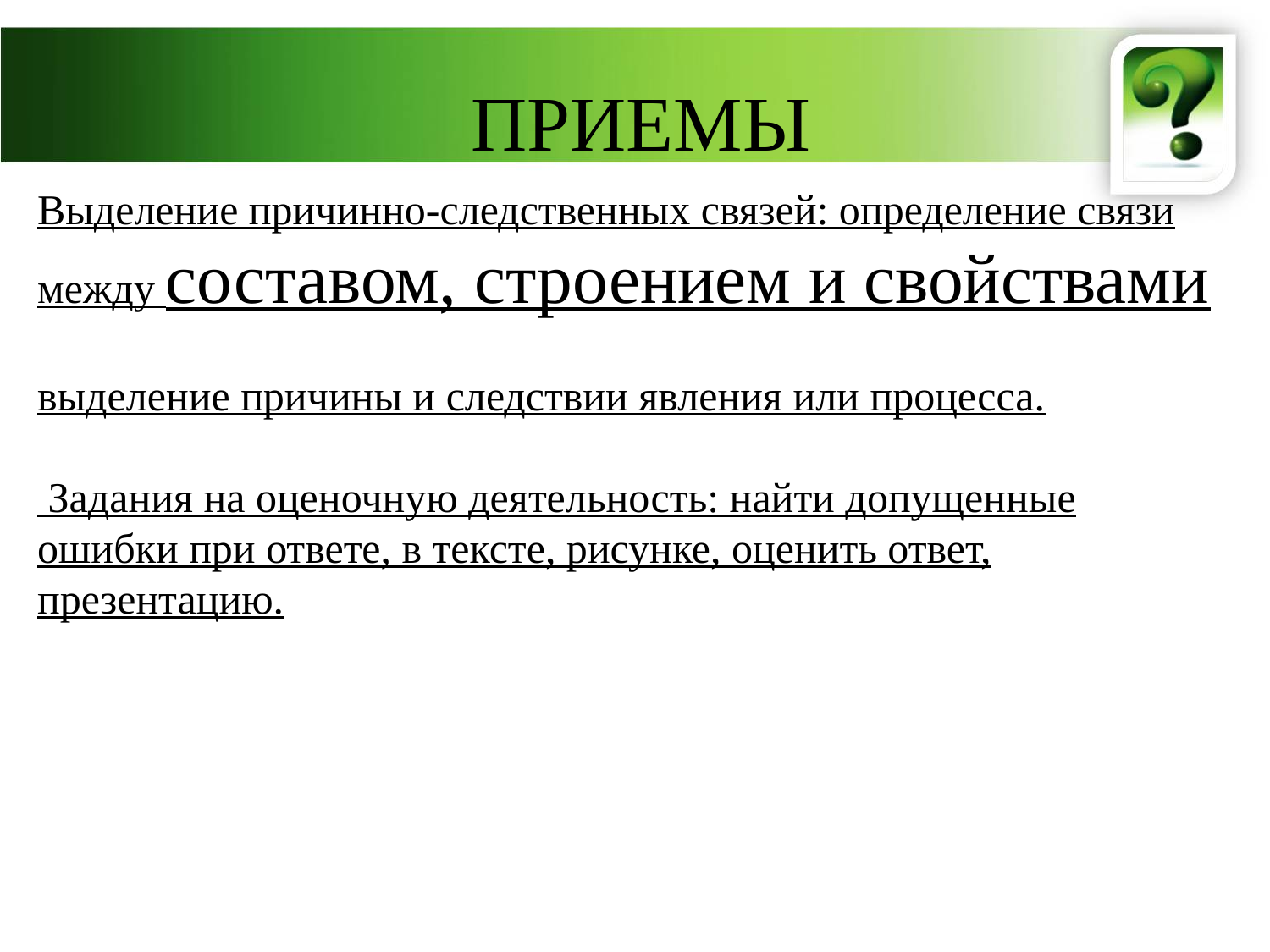

# ПРИЕМЫ
Выделение причинно-следственных связей: определение связи между составом, строением и свойствами

выделение причины и следствии явления или процесса.

 Задания на оценочную деятельность: найти допущенные ошибки при ответе, в тексте, рисунке, оценить ответ, презентацию.